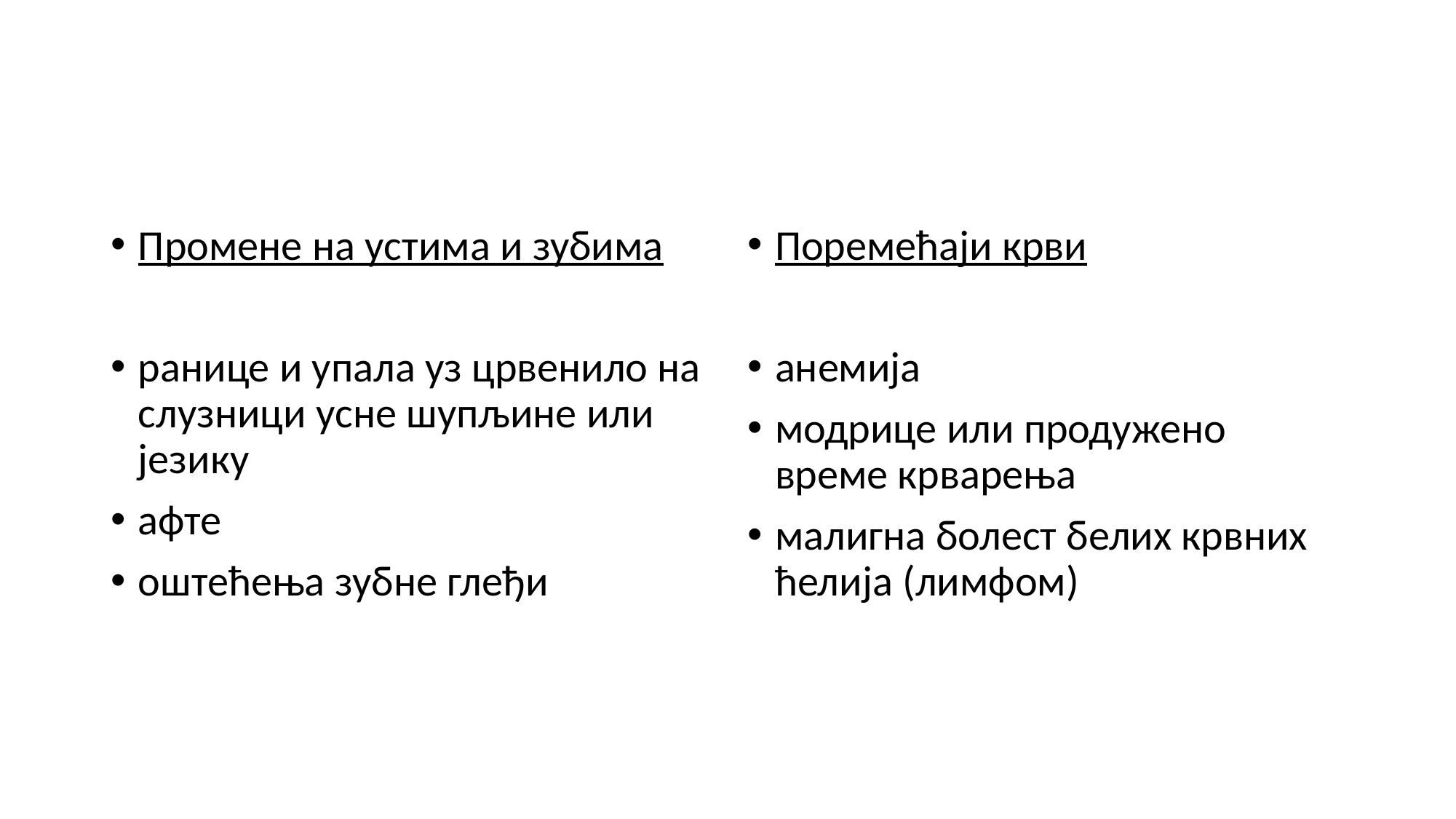

Промене на устима и зубима

ранице и упала уз црвенило на слузници усне шупљине или језику
афте
оштећења зубне глеђи

Поремећаји крви

анемија
модрице или продужено време крварења
малигна болест белих крвних ћелија (лимфом)